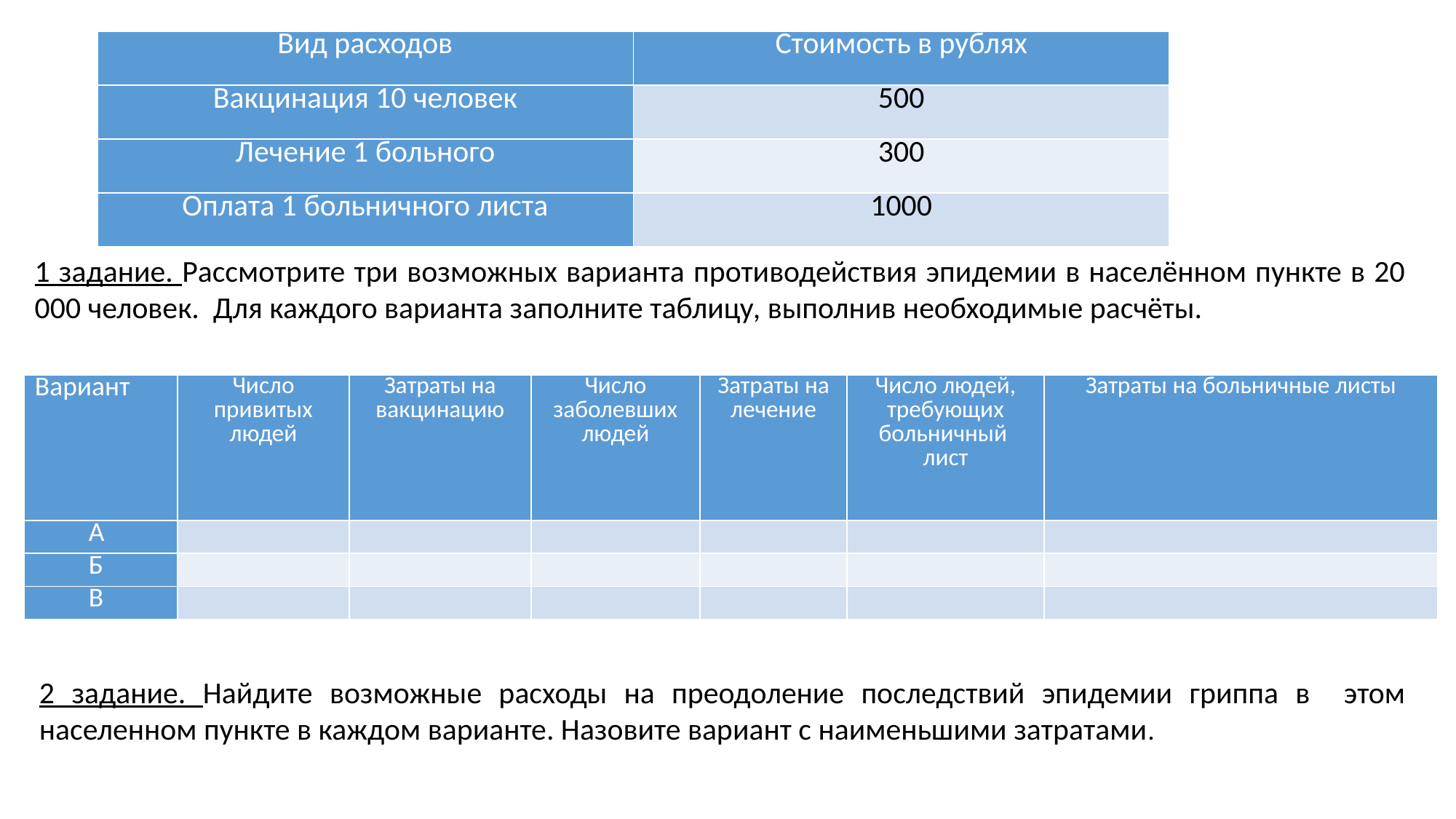

| Вид расходов | Стоимость в рублях |
| --- | --- |
| Вакцинация 10 человек | 500 |
| Лечение 1 больного | 300 |
| Оплата 1 больничного листа | 1000 |
1 задание. Рассмотрите три возможных варианта противодействия эпидемии в населённом пункте в 20 000 человек.  Для каждого варианта заполните таблицу, выполнив необходимые расчёты.

| Вариант | Число привитых людей | Затраты на вакцинацию | Число заболевших людей | Затраты на лечение | Число людей, требующих больничный лист | Затраты на больничные листы |
| --- | --- | --- | --- | --- | --- | --- |
| А |  |  |  |  |  |  |
| Б |  |  |  |  |  |  |
| В |  |  |  |  |  |  |
2 задание. Найдите возможные расходы на преодоление последствий эпидемии гриппа в  этом населенном пункте в каждом варианте. Назовите вариант с наименьшими затратами.